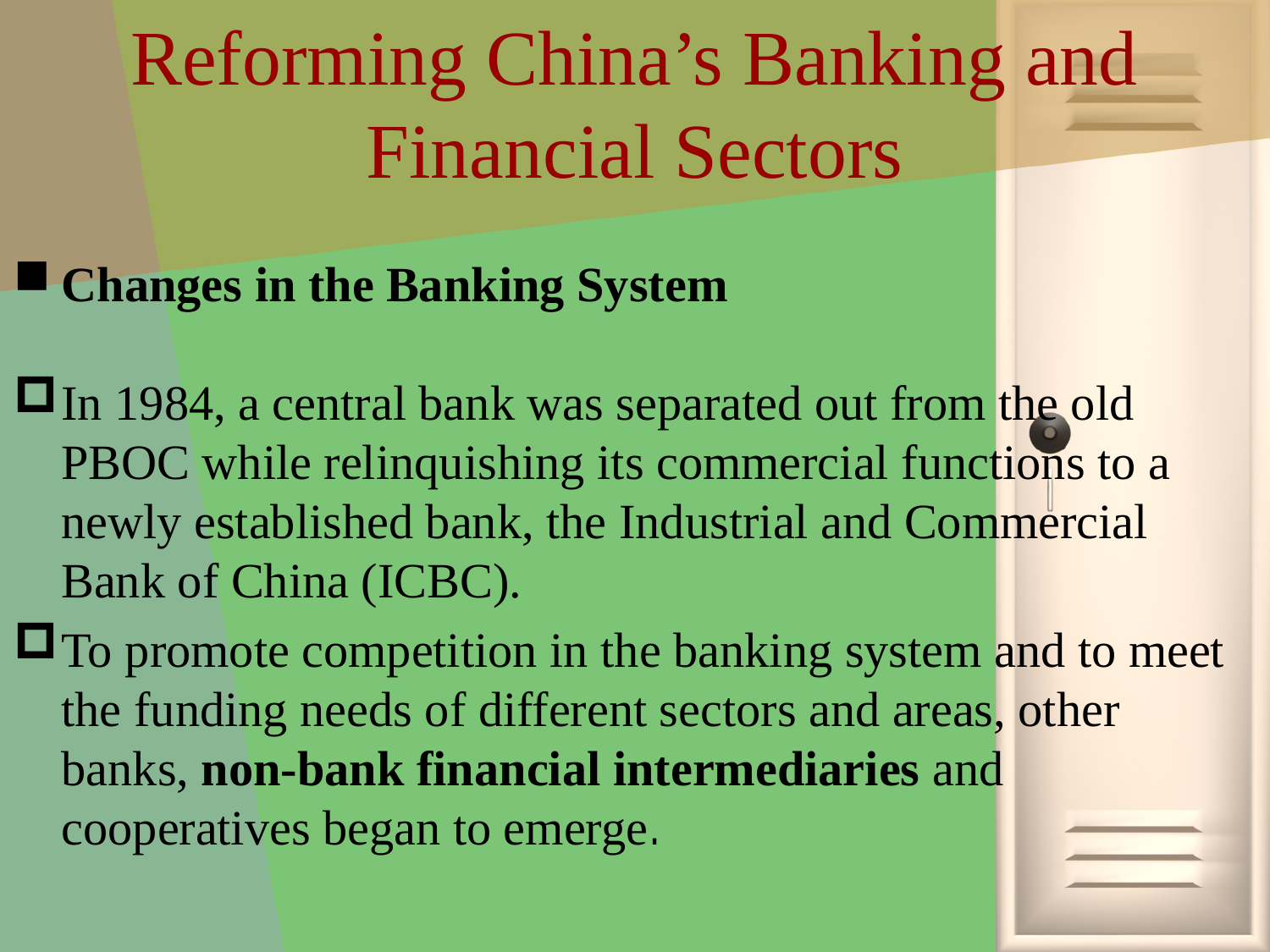

# Reforming China’s Banking and Financial Sectors
Changes in the Banking System

In 1984, a central bank was separated out from the old PBOC while relinquishing its commercial functions to a newly established bank, the Industrial and Commercial Bank of China (ICBC).
To promote competition in the banking system and to meet the funding needs of different sectors and areas, other banks, non-bank financial intermediaries and cooperatives began to emerge.